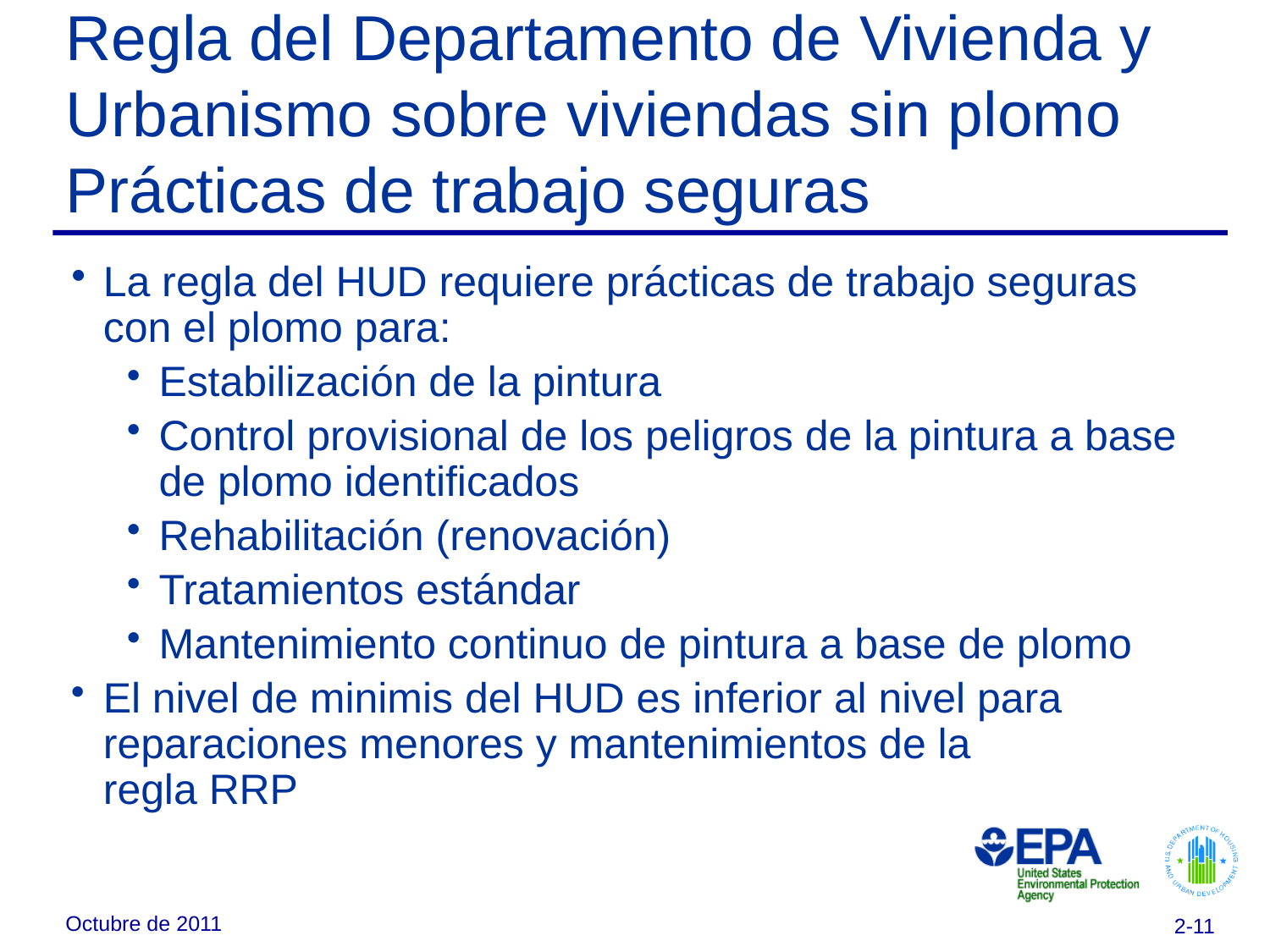

Regla del Departamento de Vivienda y Urbanismo sobre viviendas sin plomo
Prácticas de trabajo seguras
La regla del HUD requiere prácticas de trabajo seguras con el plomo para:
Estabilización de la pintura
Control provisional de los peligros de la pintura a base de plomo identificados
Rehabilitación (renovación)
Tratamientos estándar
Mantenimiento continuo de pintura a base de plomo
El nivel de minimis del HUD es inferior al nivel para reparaciones menores y mantenimientos de la
regla RRP
Octubre de 2011
2-11